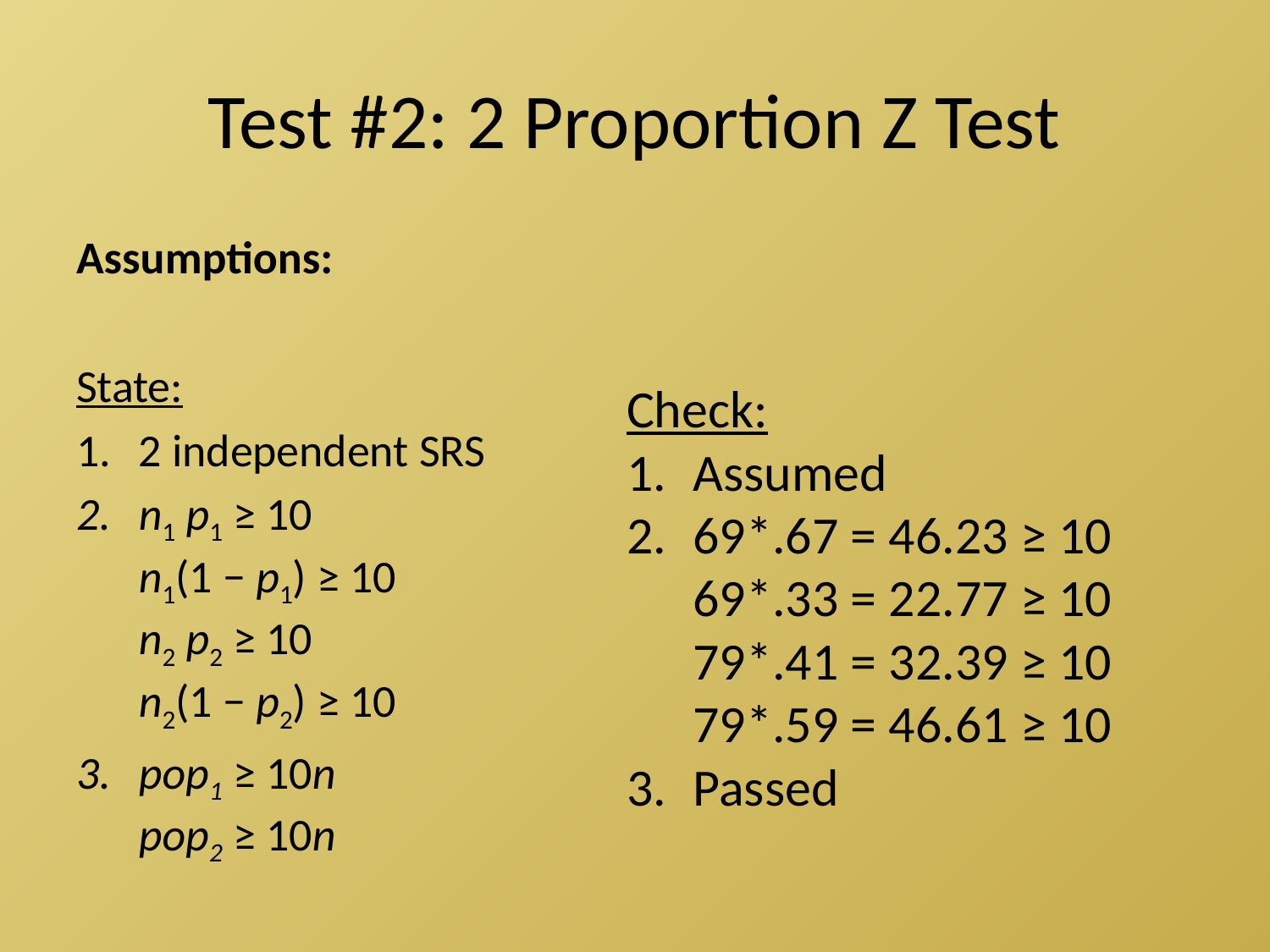

# Test #2: 2 Proportion Z Test
Assumptions:

State:
2 independent SRS
n1 p1 ≥ 10
n1(1 − p1) ≥ 10
n2 p2 ≥ 10
n2(1 − p2) ≥ 10
pop1 ≥ 10n
pop2 ≥ 10n

Check:
Assumed
69*.67 = 46.23 ≥ 10
69*.33 = 22.77 ≥ 10
79*.41 = 32.39 ≥ 10
79*.59 = 46.61 ≥ 10
Passed